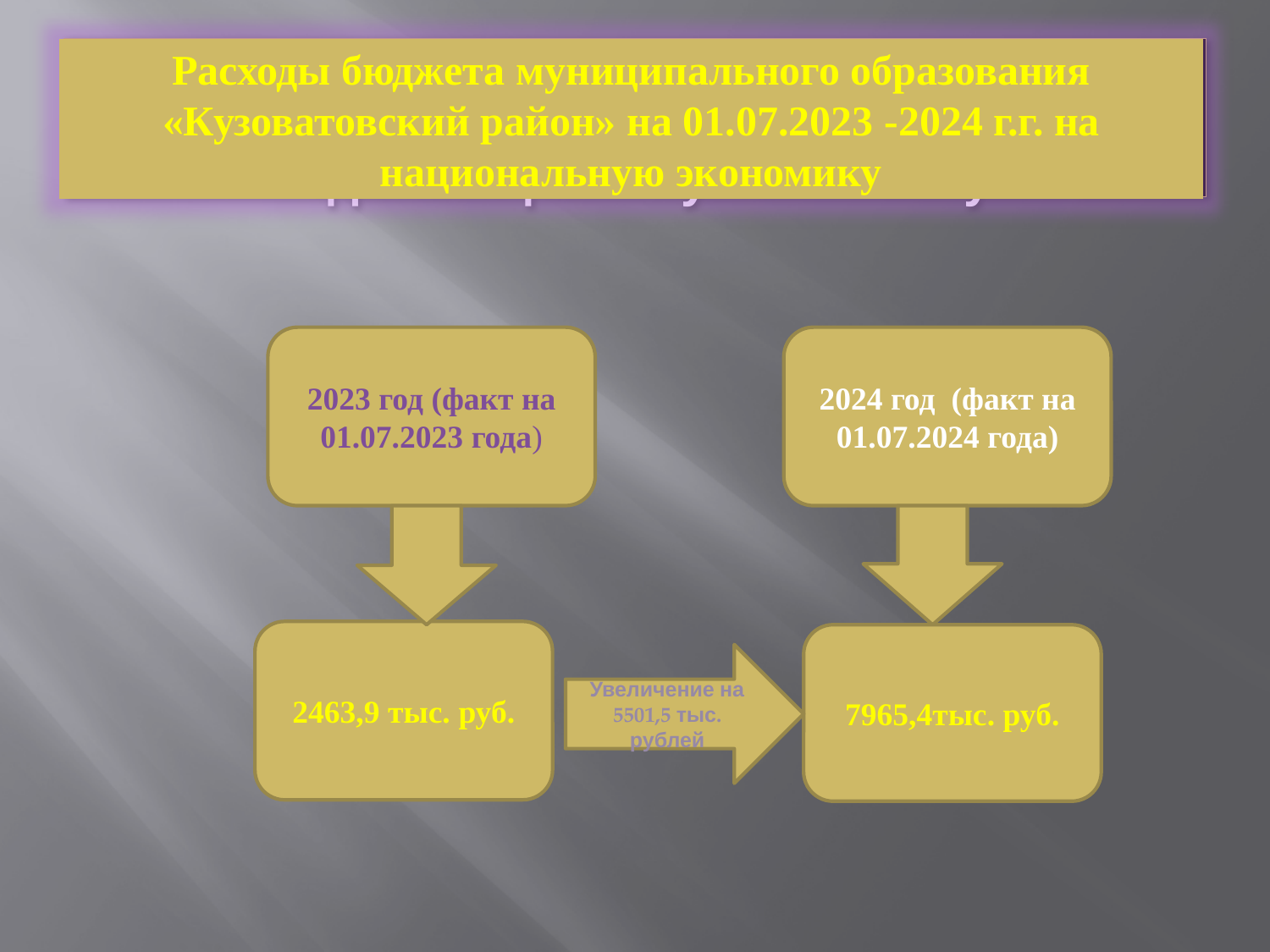

# Расходы бюджета муниципального образования «Кузоватовский район» на 2014 год на социальную политику
Расходы бюджета муниципального образования «Кузоватовский район» на 01.07.2023 -2024 г.г. на национальную экономику
2023 год (факт на 01.07.2023 года)
2024 год  (факт на 01.07.2024 года)

2463,9 тыс. руб.
7965,4тыс. руб.
Увеличение на 5501,5 тыс. рублей